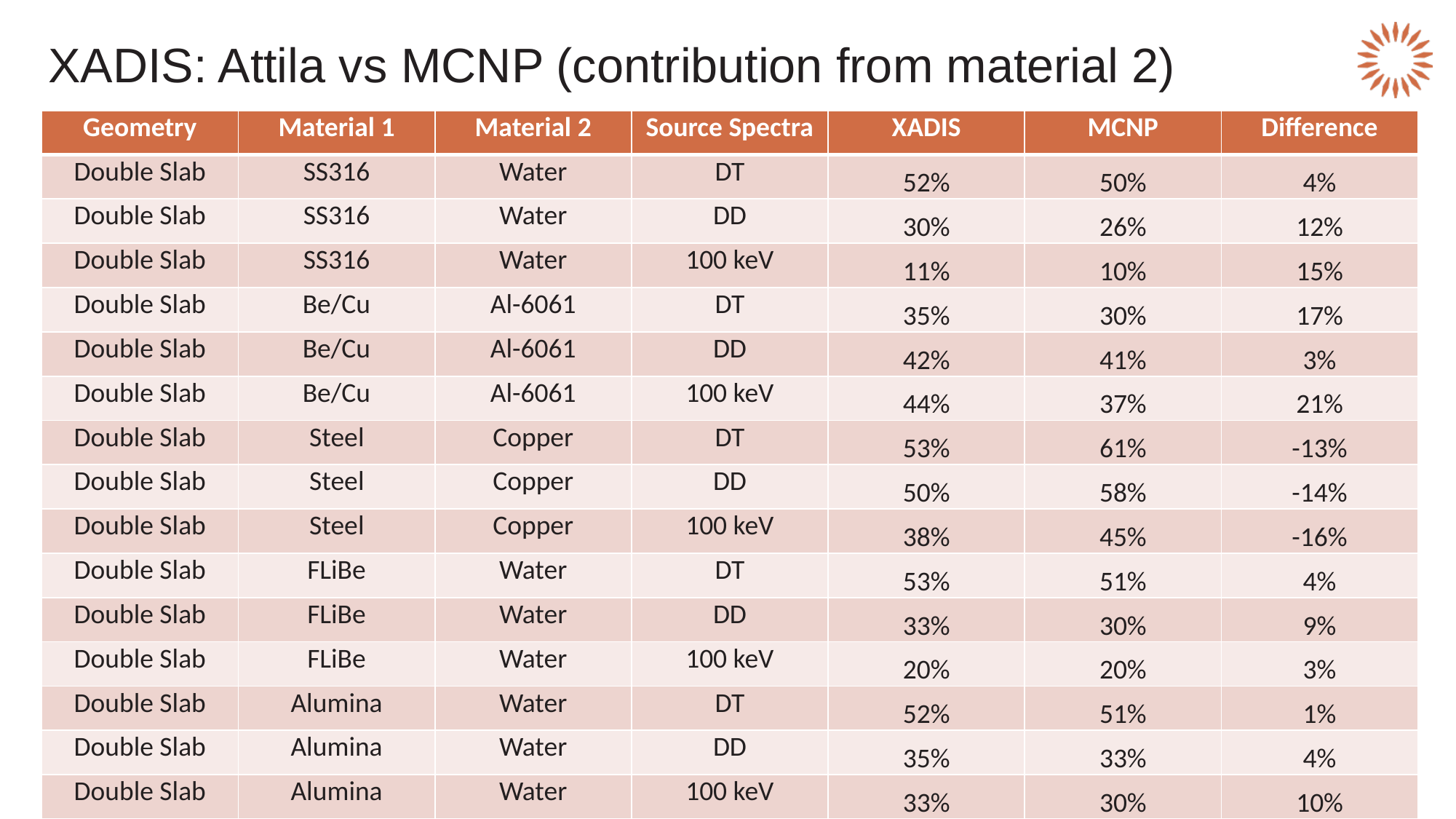

# XADIS: Attila vs MCNP (contribution from material 2)
| Geometry | Material 1 | Material 2 | Source Spectra | XADIS | MCNP | Difference |
| --- | --- | --- | --- | --- | --- | --- |
| Double Slab | SS316 | Water | DT | 52% | 50% | 4% |
| Double Slab | SS316 | Water | DD | 30% | 26% | 12% |
| Double Slab | SS316 | Water | 100 keV | 11% | 10% | 15% |
| Double Slab | Be/Cu | Al-6061 | DT | 35% | 30% | 17% |
| Double Slab | Be/Cu | Al-6061 | DD | 42% | 41% | 3% |
| Double Slab | Be/Cu | Al-6061 | 100 keV | 44% | 37% | 21% |
| Double Slab | Steel | Copper | DT | 53% | 61% | -13% |
| Double Slab | Steel | Copper | DD | 50% | 58% | -14% |
| Double Slab | Steel | Copper | 100 keV | 38% | 45% | -16% |
| Double Slab | FLiBe | Water | DT | 53% | 51% | 4% |
| Double Slab | FLiBe | Water | DD | 33% | 30% | 9% |
| Double Slab | FLiBe | Water | 100 keV | 20% | 20% | 3% |
| Double Slab | Alumina | Water | DT | 52% | 51% | 1% |
| Double Slab | Alumina | Water | DD | 35% | 33% | 4% |
| Double Slab | Alumina | Water | 100 keV | 33% | 30% | 10% |